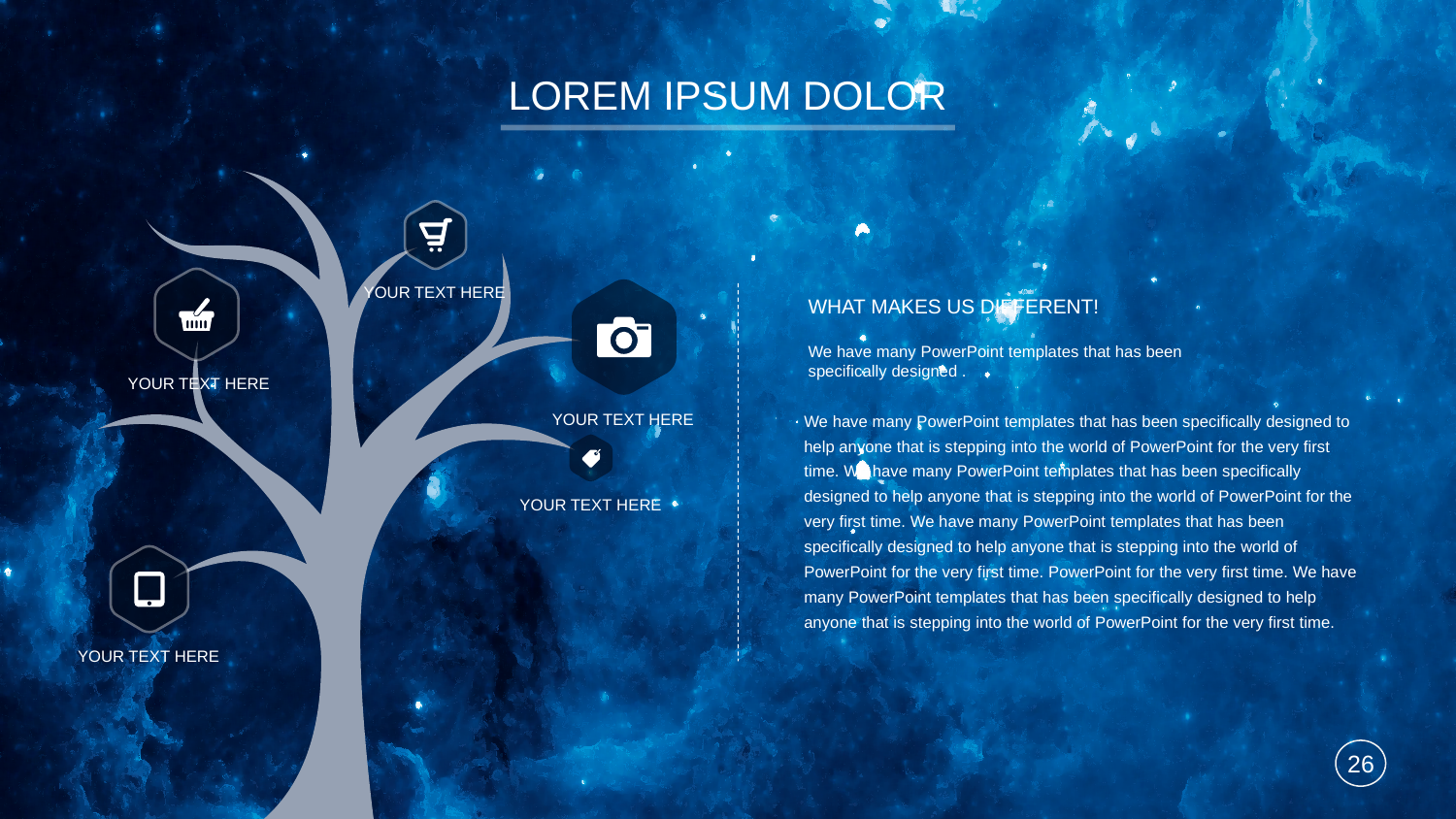

LOREM IPSUM DOLOR

YOUR TEXT HERE

WHAT MAKES US DIFFERENT!

We have many PowerPoint templates that has been specifically designed .
YOUR TEXT HERE
We have many PowerPoint templates that has been specifically designed to help anyone that is stepping into the world of PowerPoint for the very first time. We have many PowerPoint templates that has been specifically designed to help anyone that is stepping into the world of PowerPoint for the very first time. We have many PowerPoint templates that has been specifically designed to help anyone that is stepping into the world of PowerPoint for the very first time. PowerPoint for the very first time. We have many PowerPoint templates that has been specifically designed to help anyone that is stepping into the world of PowerPoint for the very first time.
YOUR TEXT HERE

YOUR TEXT HERE

YOUR TEXT HERE